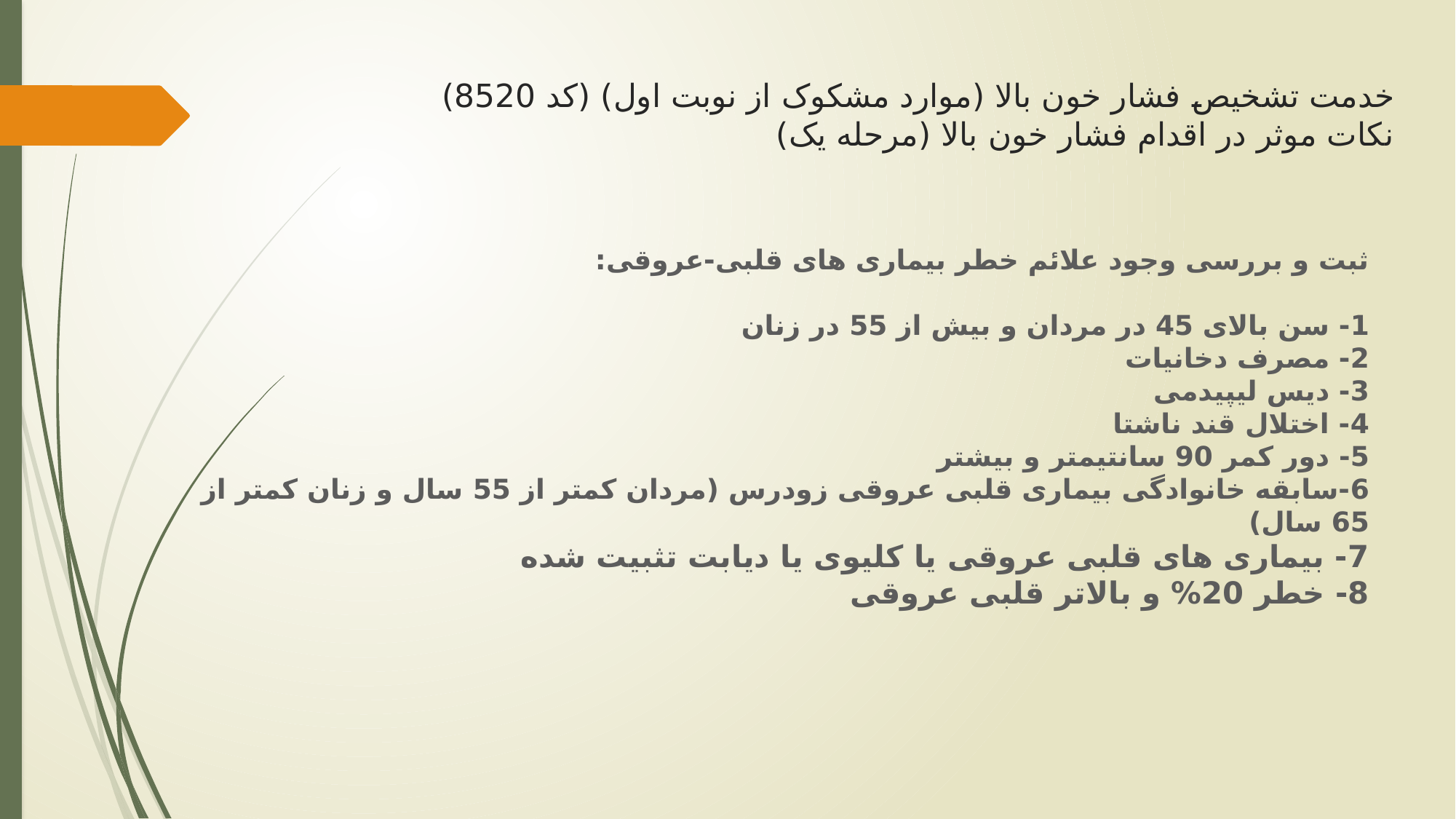

# خدمت تشخیص فشار خون بالا (موارد مشکوک از نوبت اول) (کد 8520) نکات موثر در اقدام فشار خون بالا (مرحله یک)
ثبت و بررسی وجود علائم خطر بیماری های قلبی-عروقی:

1- سن بالای 45 در مردان و بیش از 55 در زنان
2- مصرف دخانیات
3- دیس لیپیدمی
4- اختلال قند ناشتا
5- دور کمر 90 سانتیمتر و بیشتر
6-سابقه خانوادگی بیماری قلبی عروقی زودرس (مردان کمتر از 55 سال و زنان کمتر از 65 سال)
7- بیماری های قلبی عروقی یا کلیوی یا دیابت تثبیت شده
8- خطر 20% و بالاتر قلبی عروقی